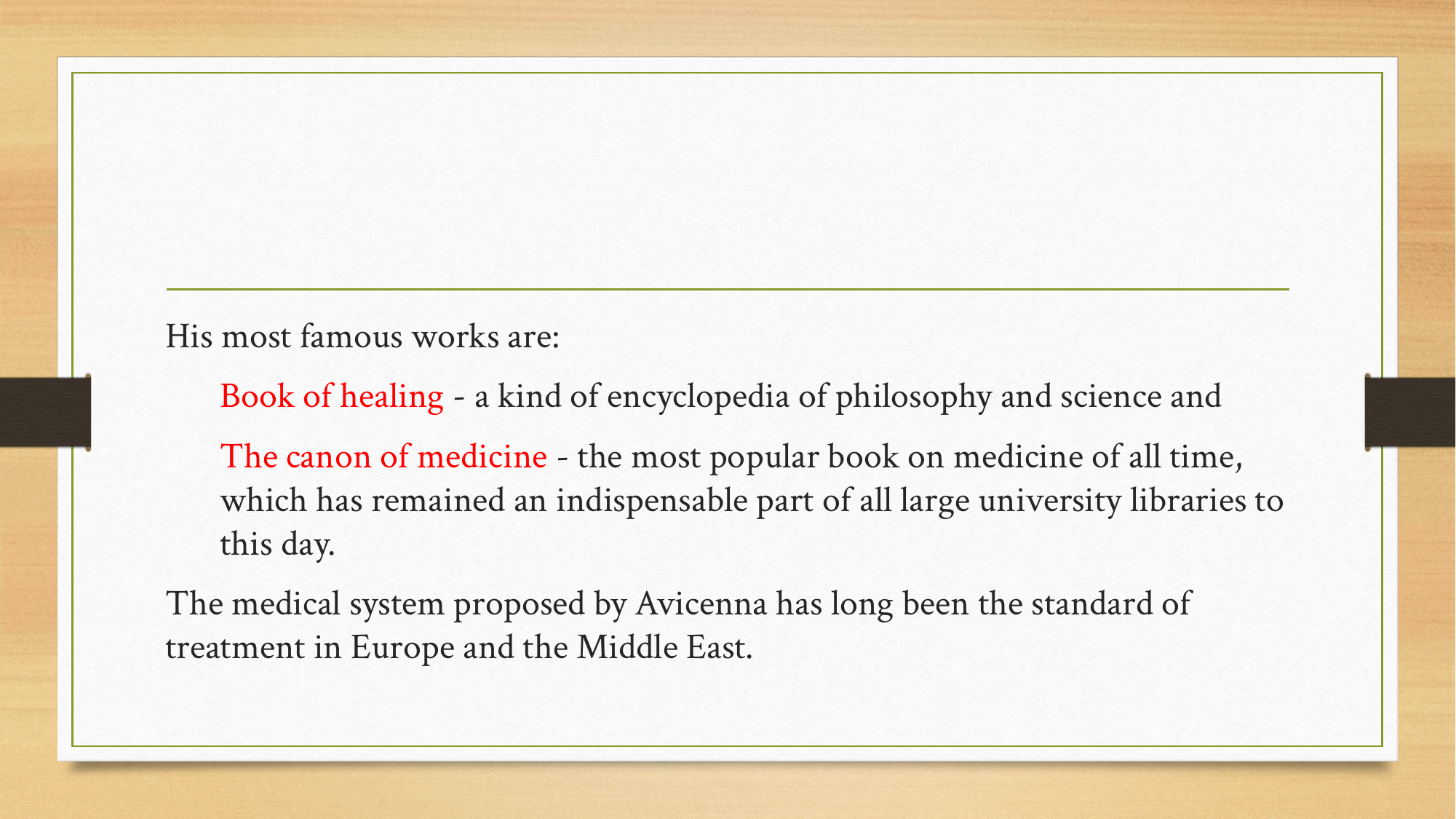

#
His most famous works are:
Book of healing - a kind of encyclopedia of philosophy and science and
The canon of medicine - the most popular book on medicine of all time, which has remained an indispensable part of all large university libraries to this day.
The medical system proposed by Avicenna has long been the standard of treatment in Europe and the Middle East.